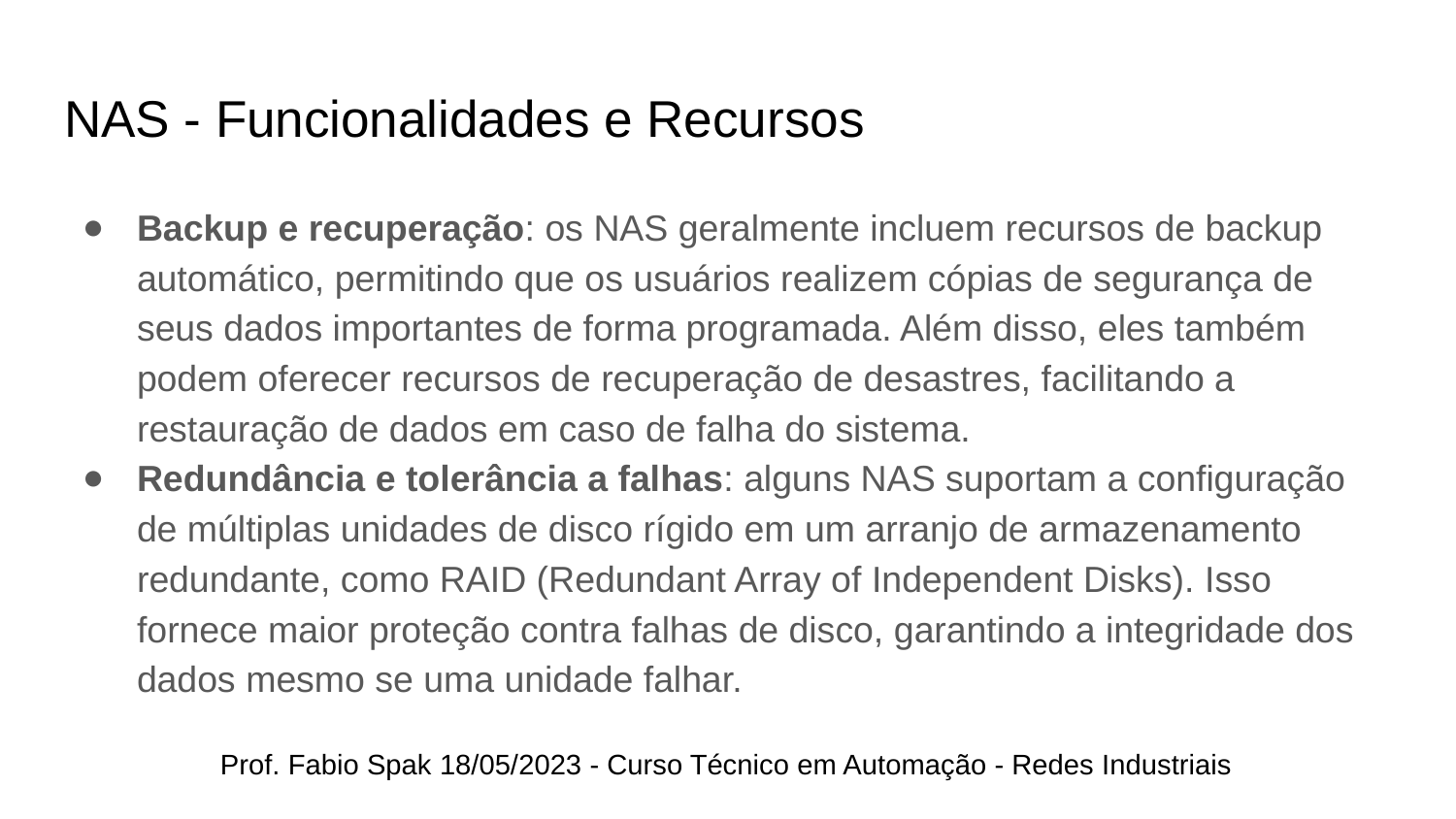

# NAS - Funcionalidades e Recursos
Backup e recuperação: os NAS geralmente incluem recursos de backup automático, permitindo que os usuários realizem cópias de segurança de seus dados importantes de forma programada. Além disso, eles também podem oferecer recursos de recuperação de desastres, facilitando a restauração de dados em caso de falha do sistema.
Redundância e tolerância a falhas: alguns NAS suportam a configuração de múltiplas unidades de disco rígido em um arranjo de armazenamento redundante, como RAID (Redundant Array of Independent Disks). Isso fornece maior proteção contra falhas de disco, garantindo a integridade dos dados mesmo se uma unidade falhar.
Prof. Fabio Spak 18/05/2023 - Curso Técnico em Automação - Redes Industriais